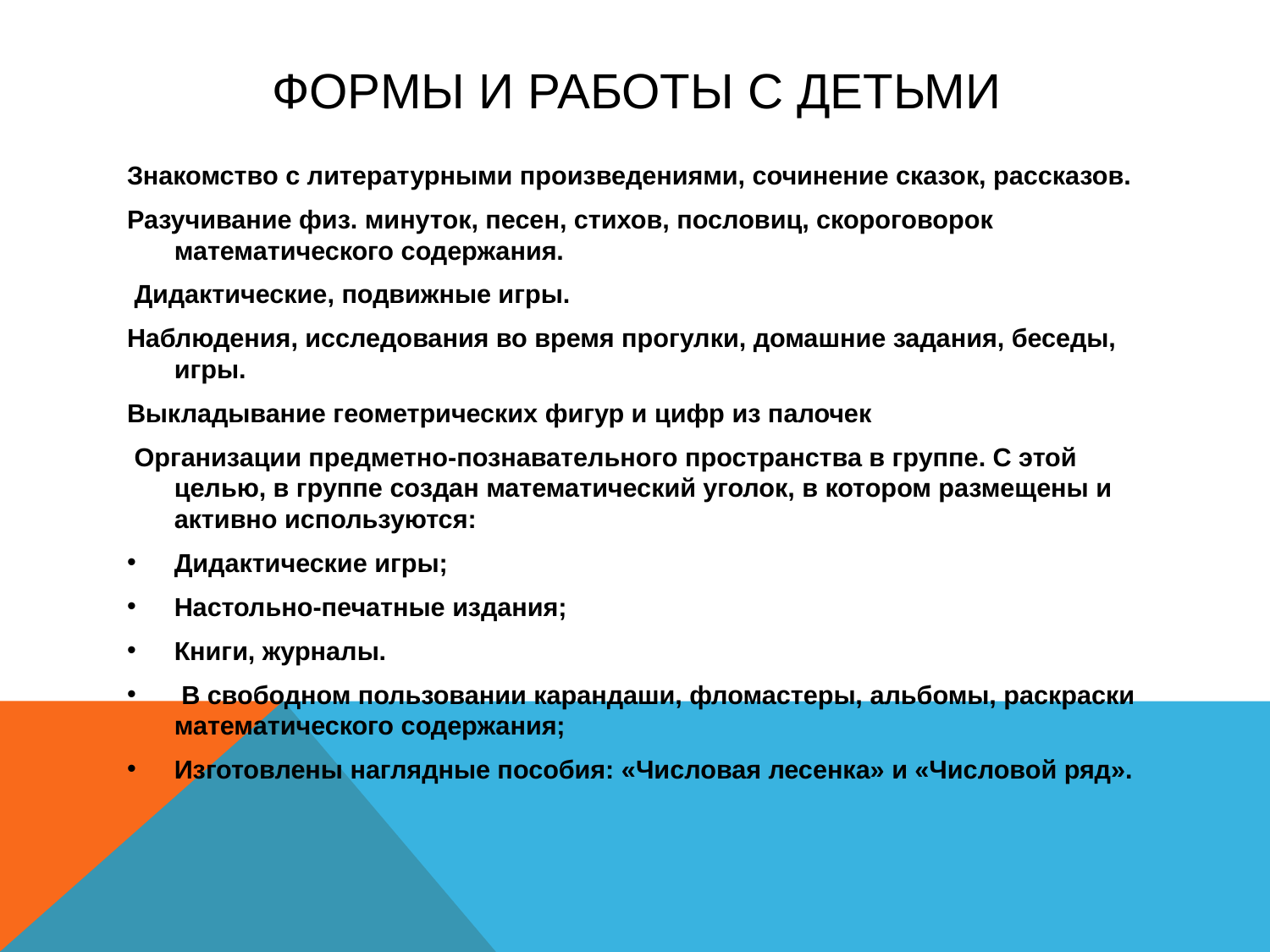

# Формы и работы с детьми
Знакомство с литературными произведениями, сочинение сказок, рассказов.
Разучивание физ. минуток, песен, стихов, пословиц, скороговорок математического содержания.
 Дидактические, подвижные игры.
Наблюдения, исследования во время прогулки, домашние задания, беседы, игры.
Выкладывание геометрических фигур и цифр из палочек
 Организации предметно-познавательного пространства в группе. С этой целью, в группе создан математический уголок, в котором размещены и активно используются:
Дидактические игры;
Настольно-печатные издания;
Книги, журналы.
 В свободном пользовании карандаши, фломастеры, альбомы, раскраски
математического содержания;
Изготовлены наглядные пособия: «Числовая лесенка» и «Числовой ряд».